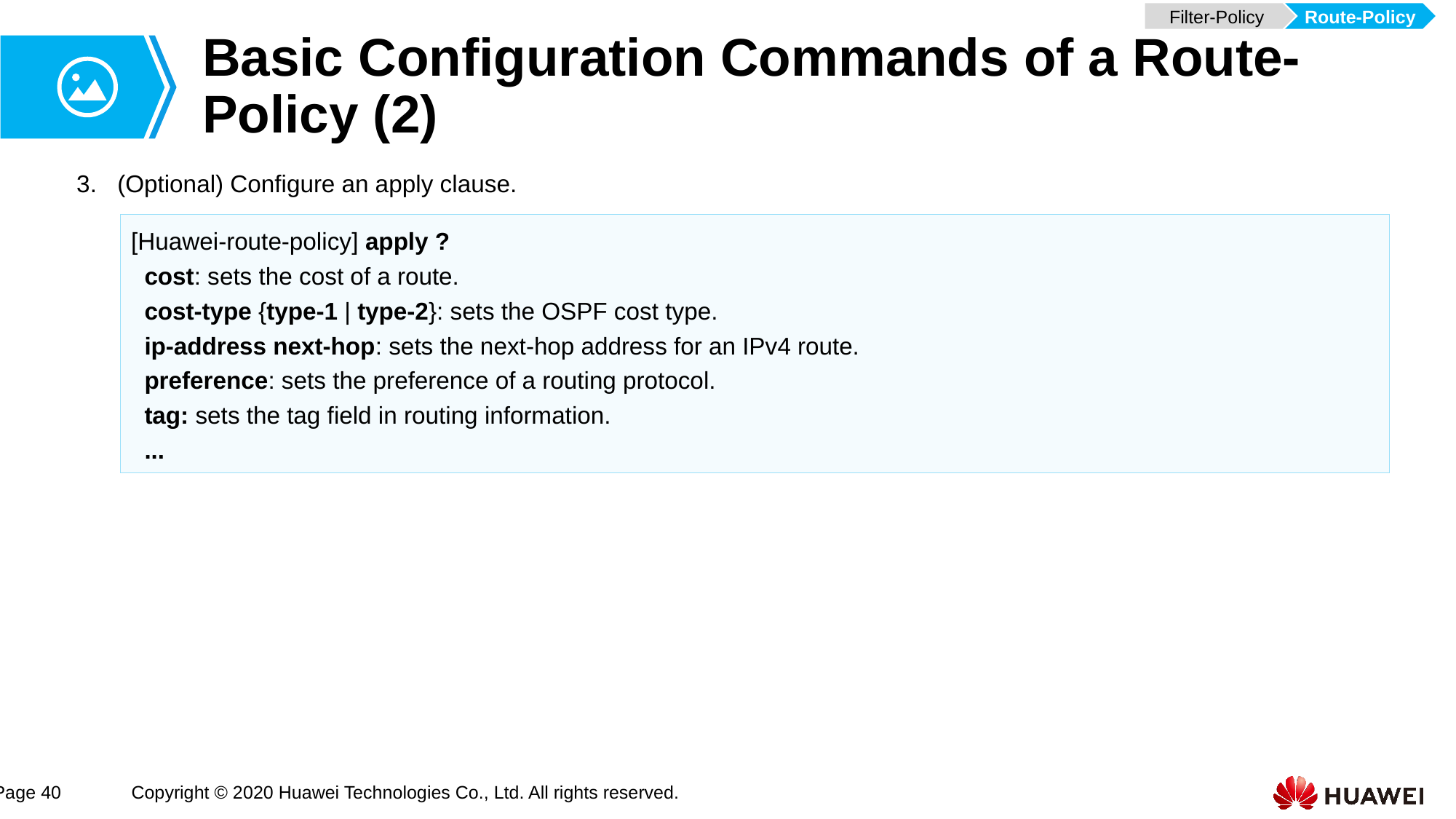

Filter-Policy
Route-Policy
# Basic Configuration Commands of a Route-Policy (2)
(Optional) Configure an apply clause.
[Huawei-route-policy] apply ?
  cost: sets the cost of a route.
  cost-type {type-1 | type-2}: sets the OSPF cost type.
  ip-address next-hop: sets the next-hop address for an IPv4 route.
  preference: sets the preference of a routing protocol.
  tag: sets the tag field in routing information.
  ...